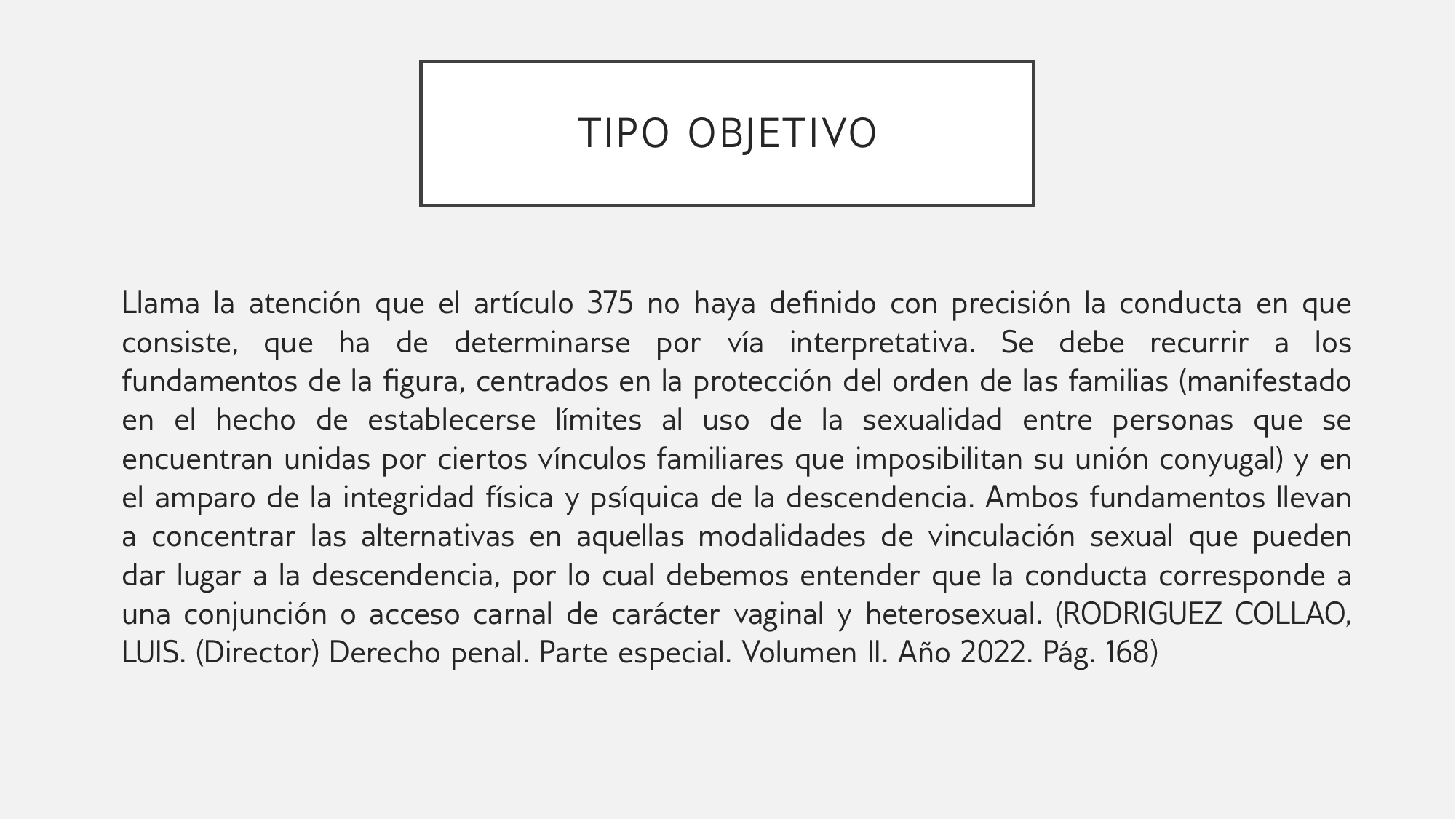

# Tipo objetivo
Llama la atención que el artículo 375 no haya definido con precisión la conducta en que consiste, que ha de determinarse por vía interpretativa. Se debe recurrir a los fundamentos de la figura, centrados en la protección del orden de las familias (manifestado en el hecho de establecerse límites al uso de la sexualidad entre personas que se encuentran unidas por ciertos vínculos familiares que imposibilitan su unión conyugal) y en el amparo de la integridad física y psíquica de la descendencia. Ambos fundamentos llevan a concentrar las alternativas en aquellas modalidades de vinculación sexual que pueden dar lugar a la descendencia, por lo cual debemos entender que la conducta corresponde a una conjunción o acceso carnal de carácter vaginal y heterosexual. (RODRIGUEZ COLLAO, LUIS. (Director) Derecho penal. Parte especial. Volumen II. Año 2022. Pág. 168)